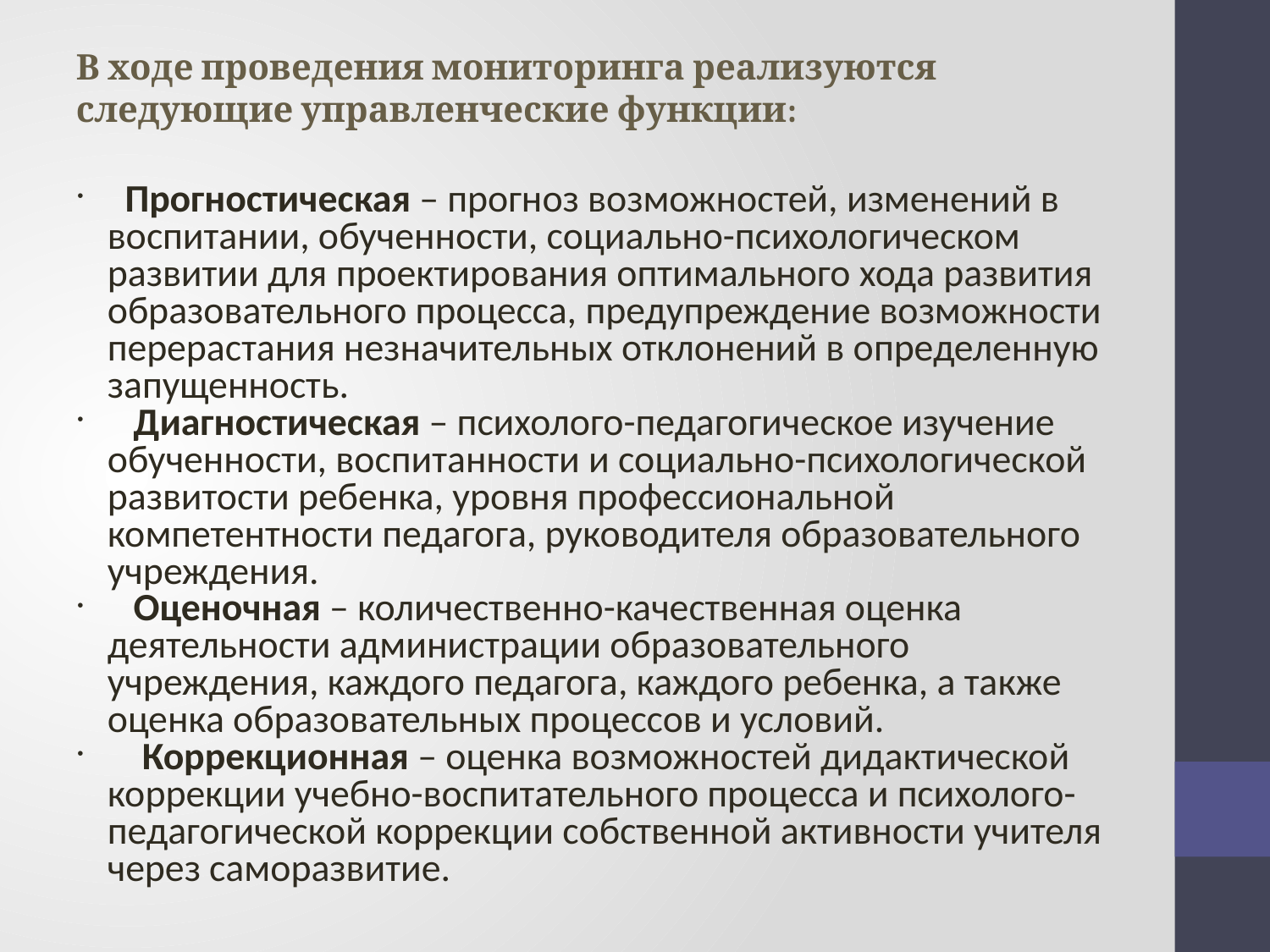

В ходе проведения мониторинга реализуются следующие управленческие функции:
  Прогностическая – прогноз возможностей, изменений в воспитании, обученности, социально-психологическом развитии для проектирования оптимального хода развития образовательного процесса, предупреждение возможности перерастания незначительных отклонений в определенную запущенность.
   Диагностическая – психолого-педагогическое изучение обученности, воспитанности и социально-психологической развитости ребенка, уровня профессиональной компетентности педагога, руководителя образовательного учреждения.
   Оценочная – количественно-качественная оценка деятельности администрации образовательного учреждения, каждого педагога, каждого ребенка, а также оценка образовательных процессов и условий.
    Коррекционная – оценка возможностей дидактической коррекции учебно-воспитательного процесса и психолого-педагогической коррекции собственной активности учителя через саморазвитие.